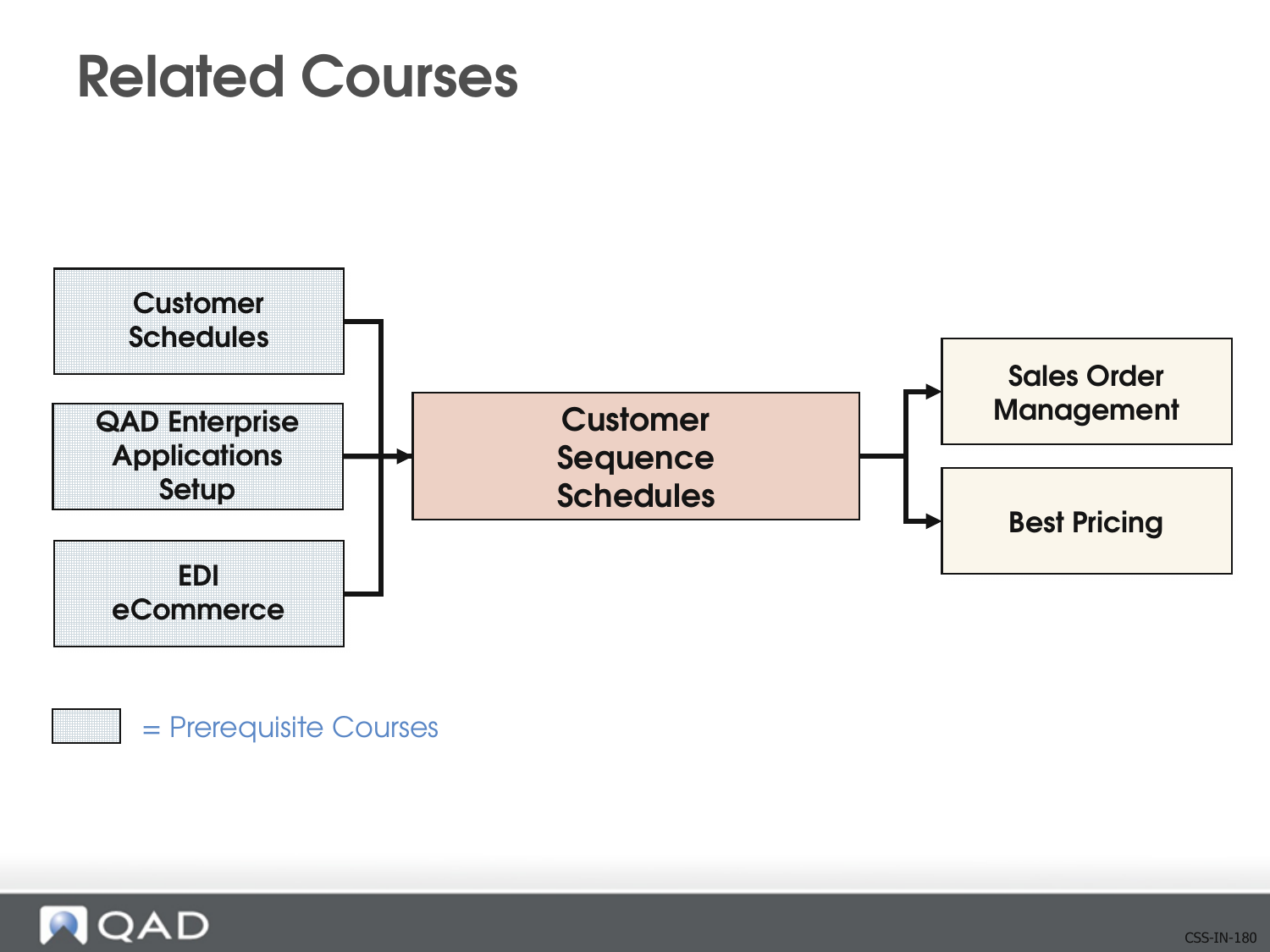

# Related Courses

Customer
Schedules

Sales Order
Management
Customer
Sequence
Schedules

QAD Enterprise Applications
Setup

Best Pricing

EDI
eCommerce

= Prerequisite Courses

CSS-IN-180